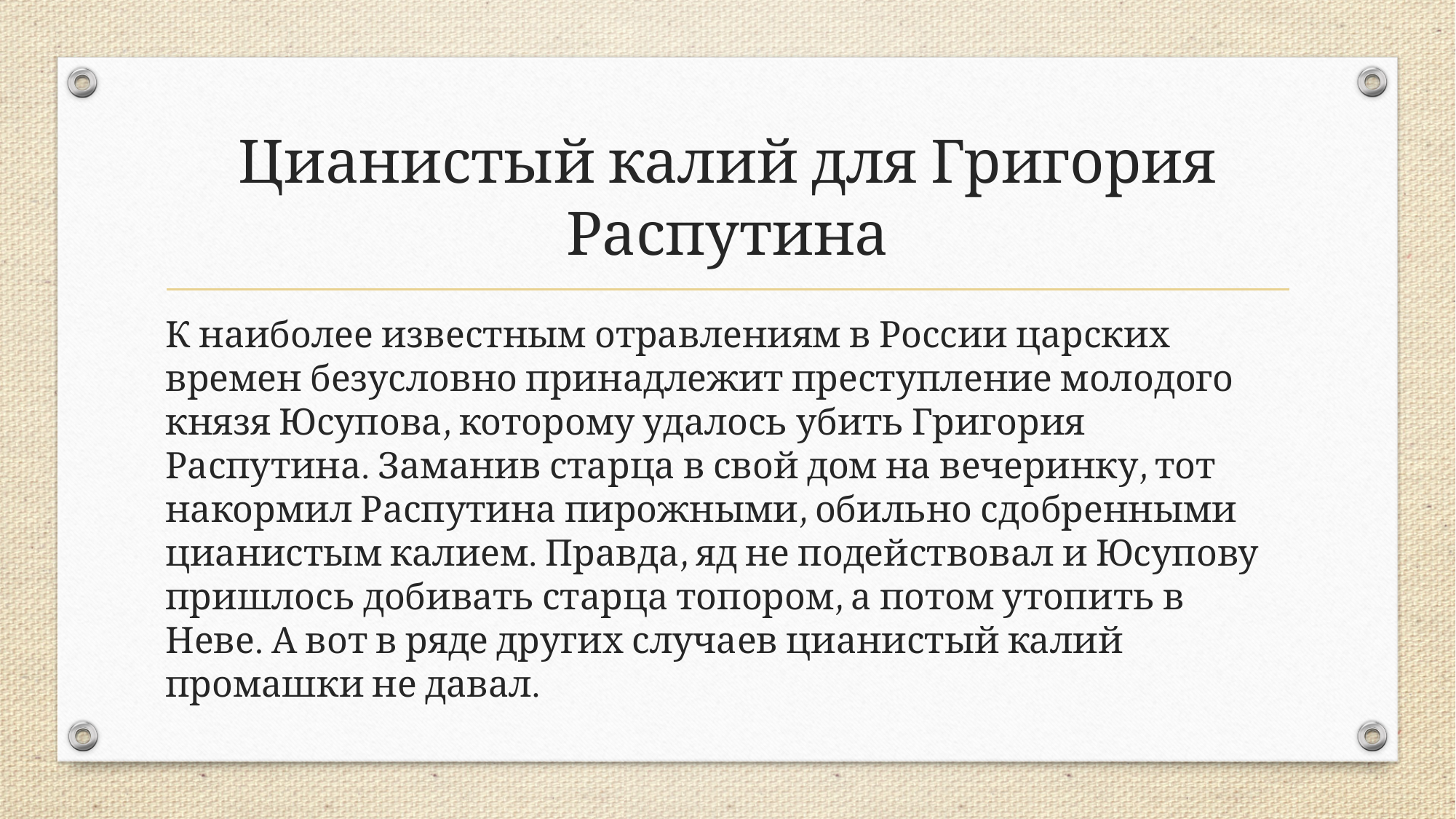

# Цианистый калий для Григория Распутина
К наиболее известным отравлениям в России царских времен безусловно принадлежит преступление молодого князя Юсупова, которому удалось убить Григория Распутина. Заманив старца в свой дом на вечеринку, тот накормил Распутина пирожными, обильно сдобренными цианистым калием. Правда, яд не подействовал и Юсупову пришлось добивать старца топором, а потом утопить в Неве. А вот в ряде других случаев цианистый калий промашки не давал.